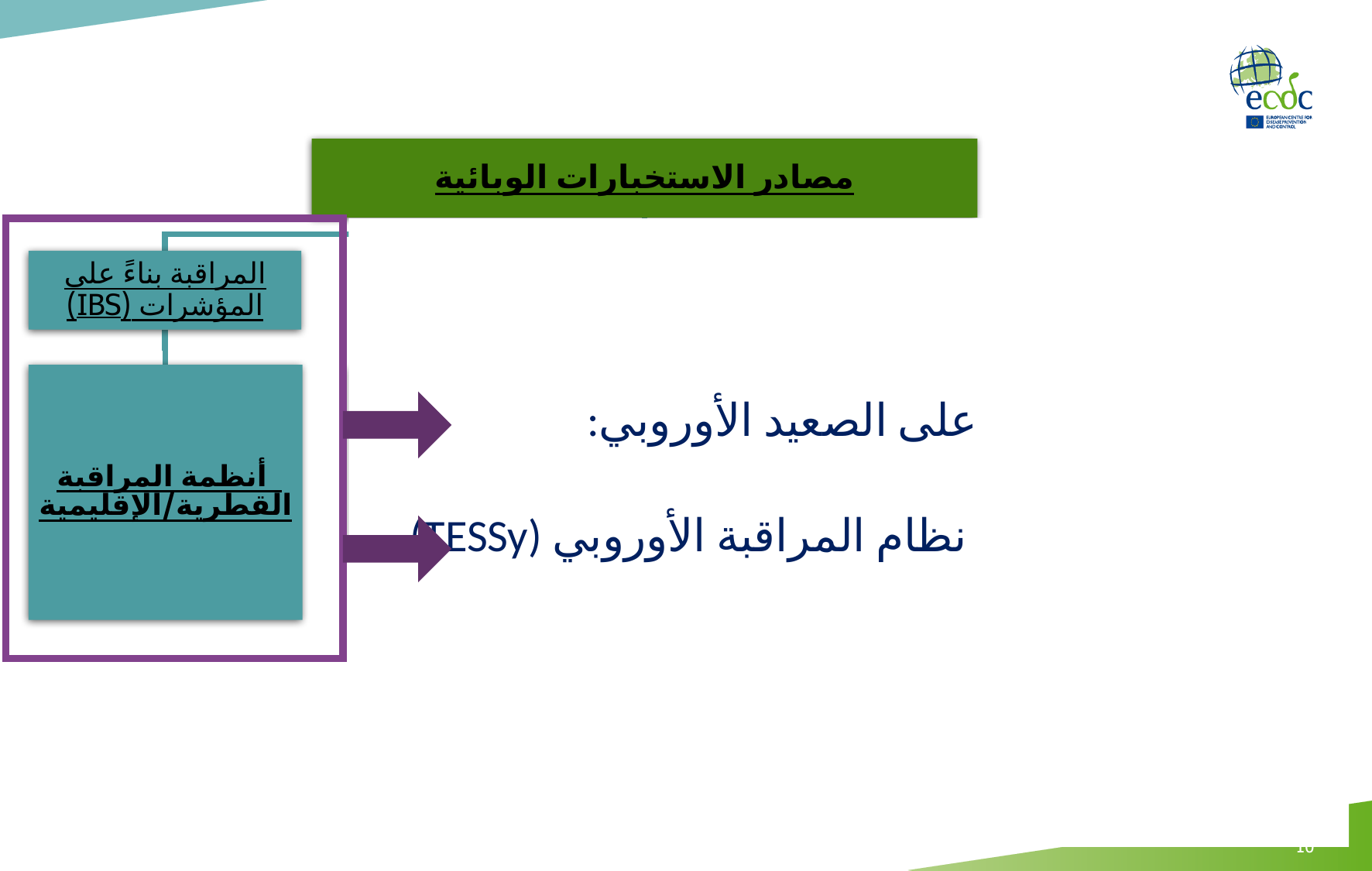

مصادر الاستخبارات الوبائية
المراقبة بناءً على المؤشرات (IBS)
 أنظمة المراقبة القطرية/الإقليمية
المراقبة بناءً على الأحداث  (EBS)
المصادر العامة الرسمية
 المصادر غير الرسمية
تطبيقات تجميع المعلومات عبر الويب
تخضع للإشراف
 تلقائية
وسائل التواصل الاجتماعي
 المراقبة اليدوية
 المراقبة التلقائية
المنصات المقيدة

على الصعيد الأوروبي:

 نظام المراقبة الأوروبي (TESSy).

10